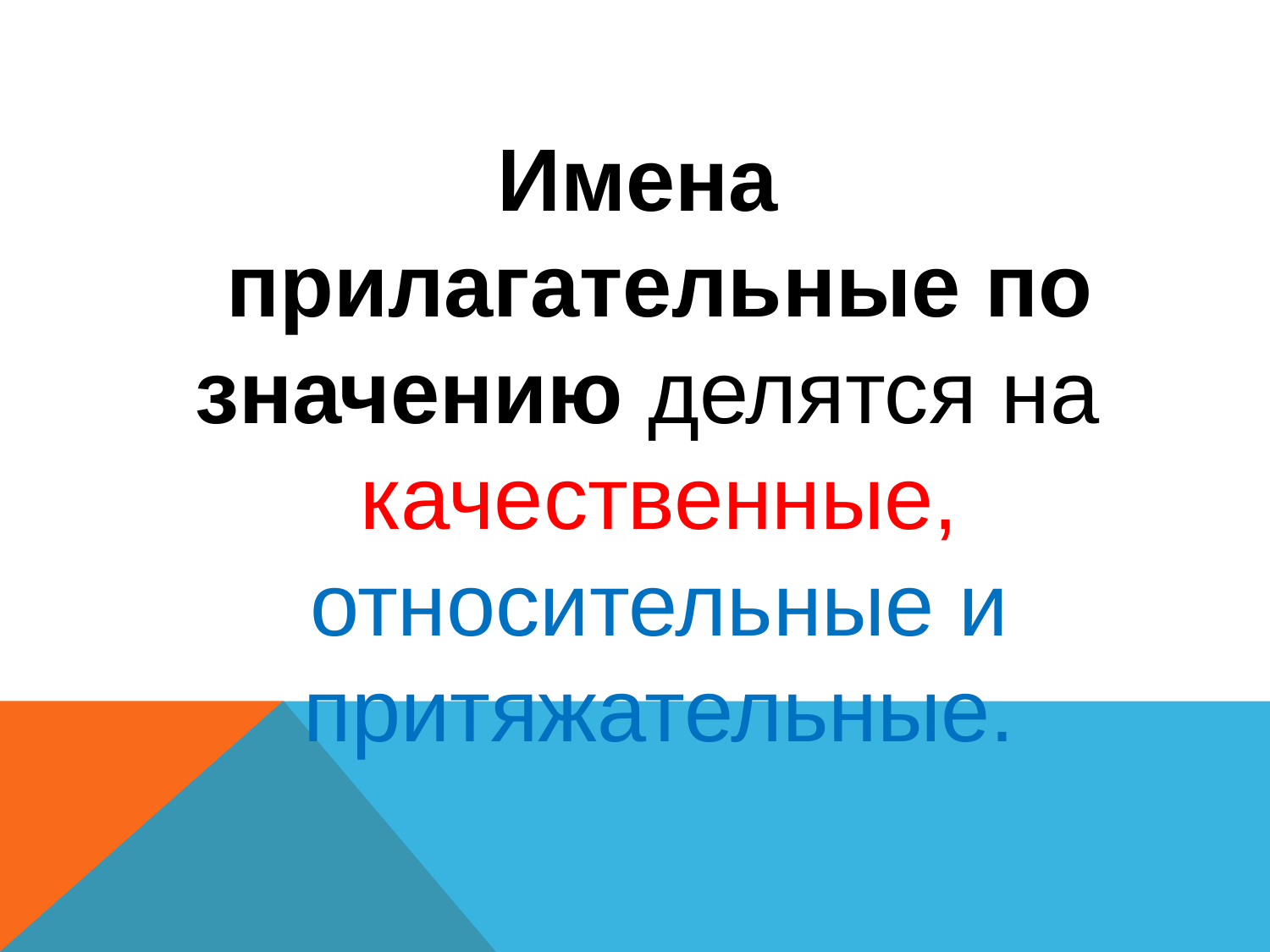

#
Имена прилагательные по значению делятся на  качественные, относительные и притяжательные.